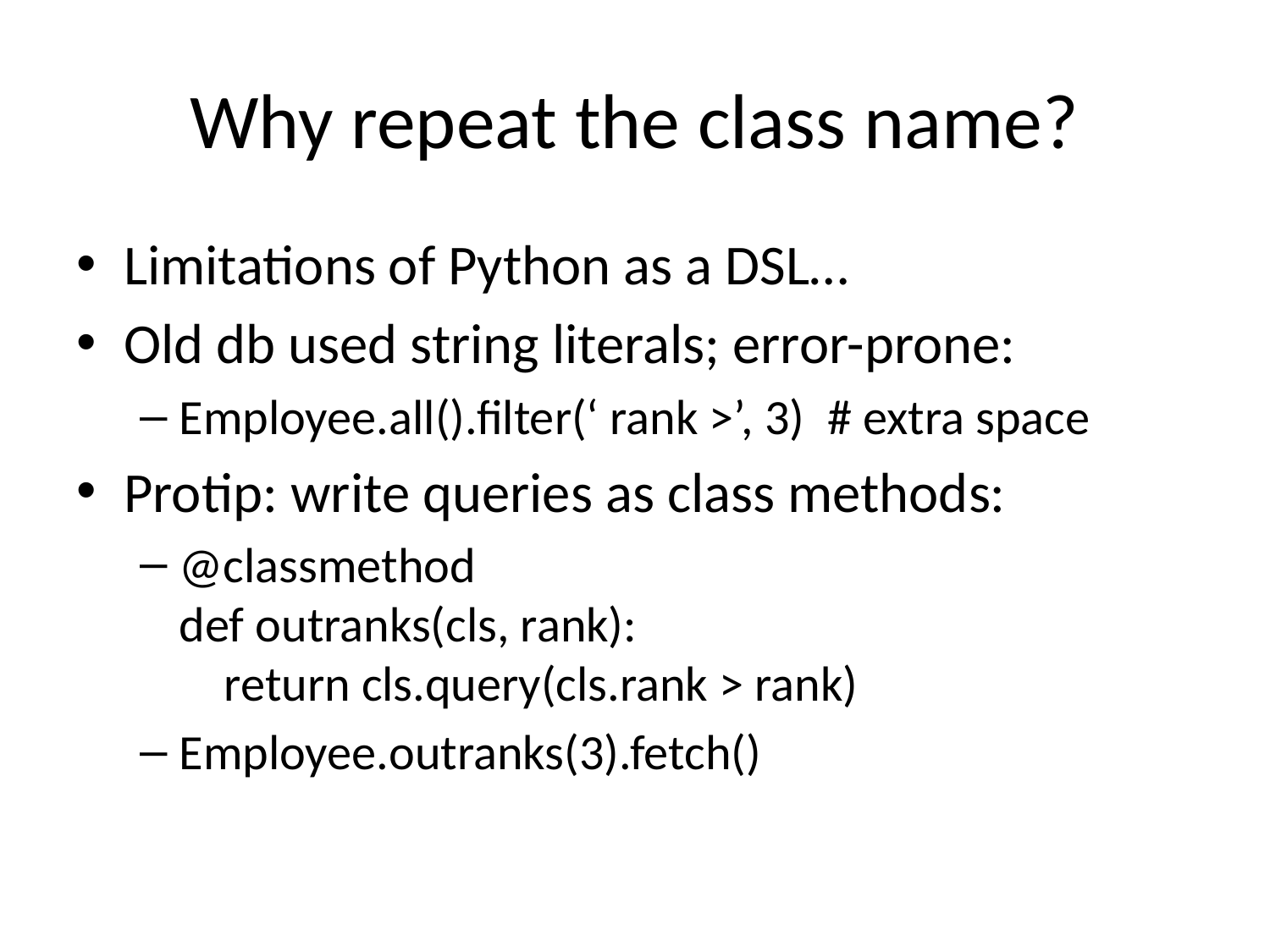

# Why repeat the class name?
Limitations of Python as a DSL…
Old db used string literals; error-prone:
Employee.all().filter(‘ rank >’, 3)  # extra space
Protip: write queries as class methods:
@classmethod
def outranks(cls, rank):
    return cls.query(cls.rank > rank)
Employee.outranks(3).fetch()